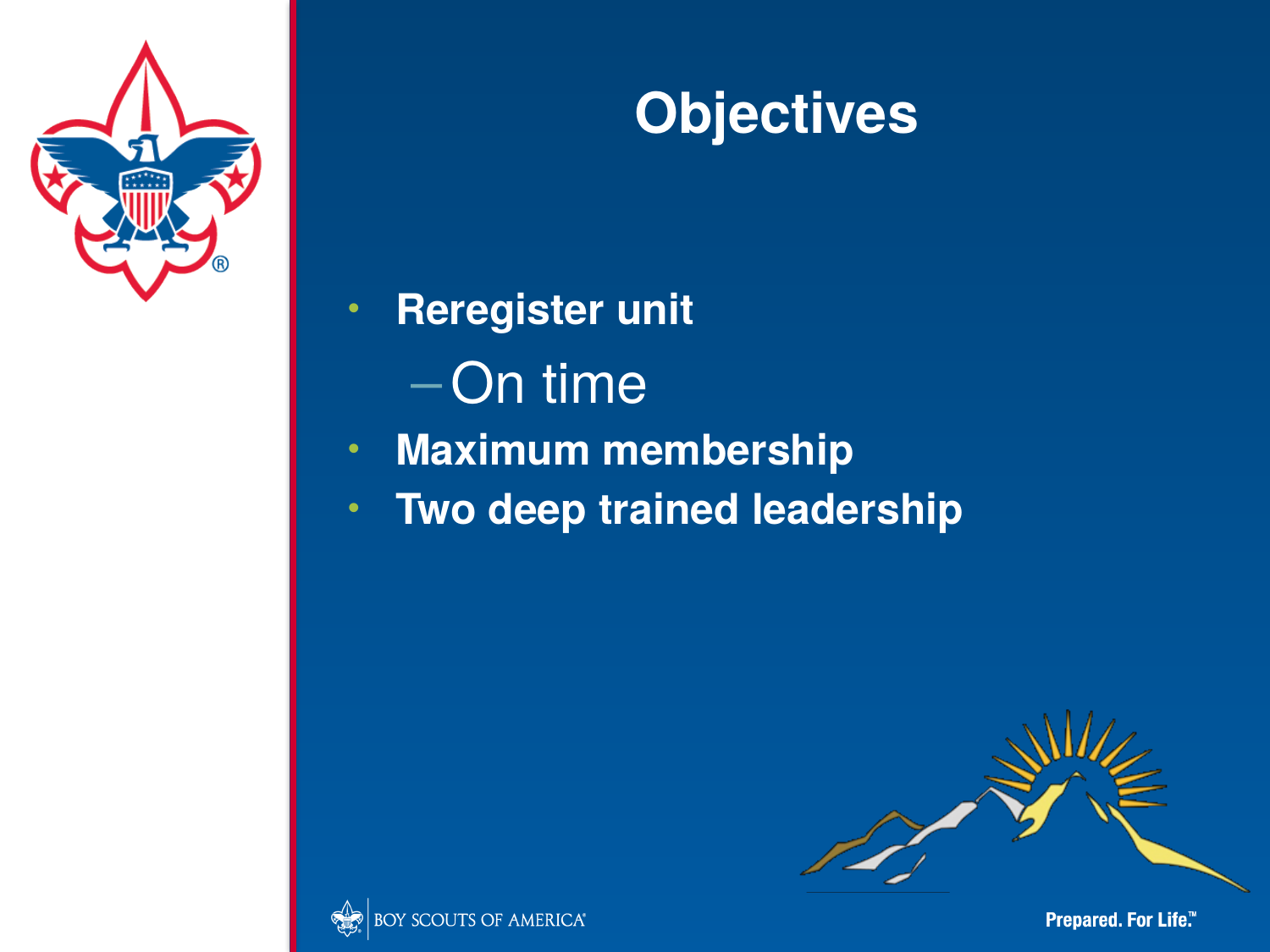

Objectives
Reregister unit
On time
Maximum membership
Two deep trained leadership